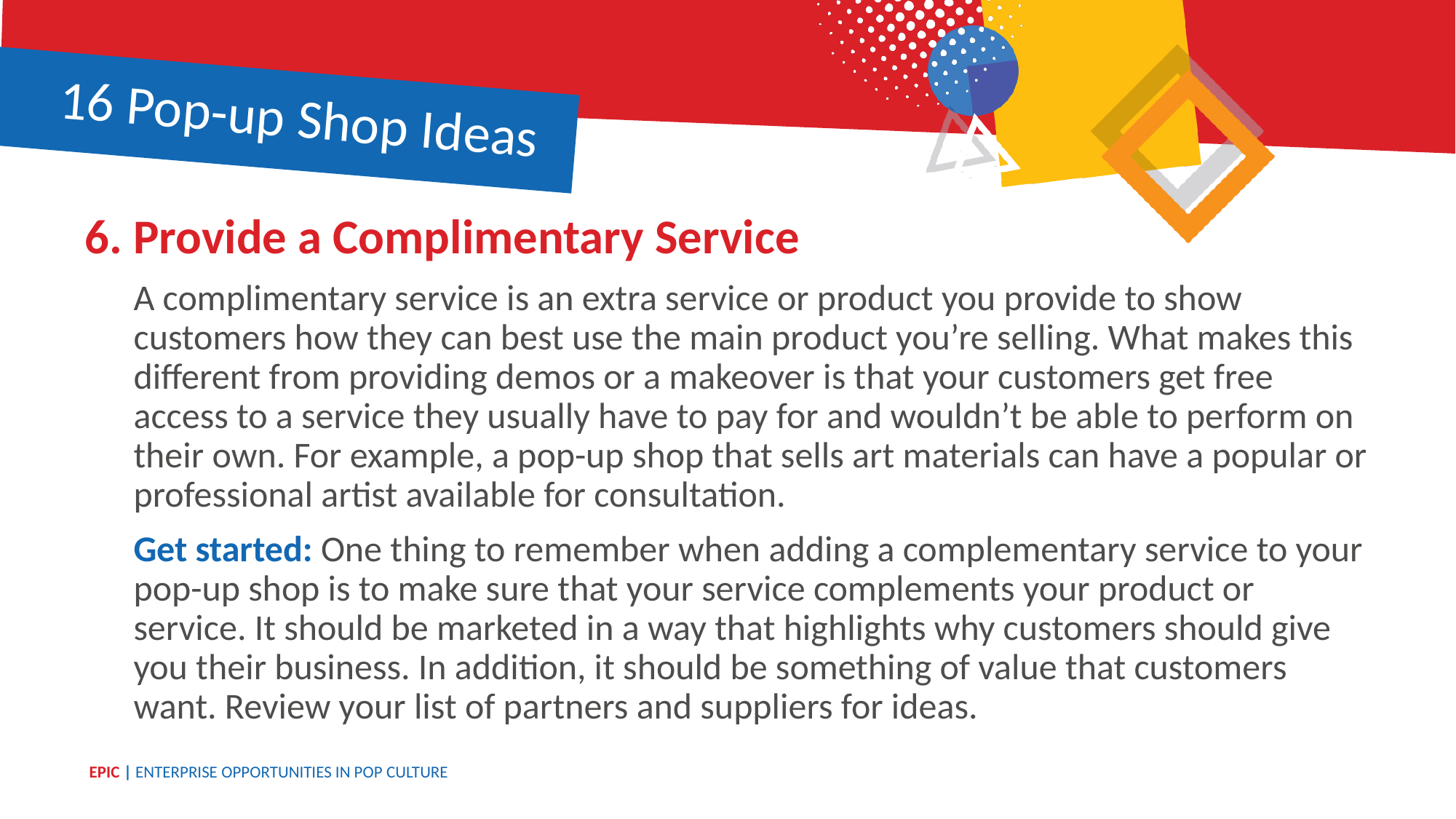

16 Pop-up Shop Ideas

6. Provide a Complimentary Service
A complimentary service is an extra service or product you provide to show customers how they can best use the main product you’re selling. What makes this different from providing demos or a makeover is that your customers get free access to a service they usually have to pay for and wouldn’t be able to perform on their own. For example, a pop-up shop that sells art materials can have a popular or professional artist available for consultation.
Get started: One thing to remember when adding a complementary service to your pop-up shop is to make sure that your service complements your product or service. It should be marketed in a way that highlights why customers should give you their business. In addition, it should be something of value that customers want. Review your list of partners and suppliers for ideas.